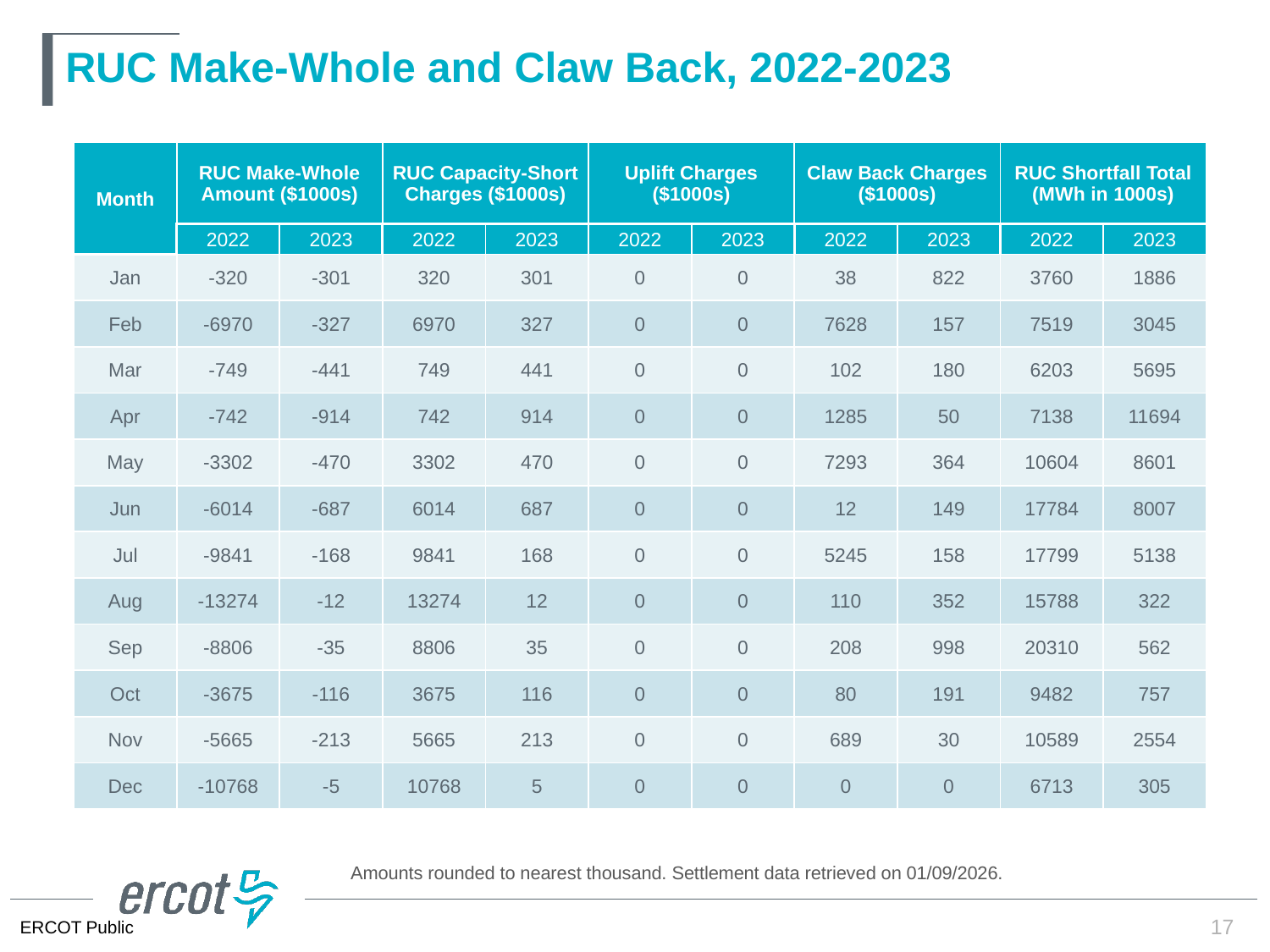

# RUC Make-Whole and Claw Back, 2022-2023
| Month | RUC Make-Whole Amount ($1000s) |  | RUC Capacity-Short Charges ($1000s) |  | Uplift Charges ($1000s) |  | Claw Back Charges ($1000s) |  | RUC Shortfall Total (MWh in 1000s) |  |
| --- | --- | --- | --- | --- | --- | --- | --- | --- | --- | --- |
|  | 2022 | 2023 | 2022 | 2023 | 2022 | 2023 | 2022 | 2023 | 2022 | 2023 |
| Jan | -320 | -301 | 320 | 301 | 0 | 0 | 38 | 822 | 3760 | 1886 |
| Feb | -6970 | -327 | 6970 | 327 | 0 | 0 | 7628 | 157 | 7519 | 3045 |
| Mar | -749 | -441 | 749 | 441 | 0 | 0 | 102 | 180 | 6203 | 5695 |
| Apr | -742 | -914 | 742 | 914 | 0 | 0 | 1285 | 50 | 7138 | 11694 |
| May | -3302 | -470 | 3302 | 470 | 0 | 0 | 7293 | 364 | 10604 | 8601 |
| Jun | -6014 | -687 | 6014 | 687 | 0 | 0 | 12 | 149 | 17784 | 8007 |
| Jul | -9841 | -168 | 9841 | 168 | 0 | 0 | 5245 | 158 | 17799 | 5138 |
| Aug | -13274 | -12 | 13274 | 12 | 0 | 0 | 110 | 352 | 15788 | 322 |
| Sep | -8806 | -35 | 8806 | 35 | 0 | 0 | 208 | 998 | 20310 | 562 |
| Oct | -3675 | -116 | 3675 | 116 | 0 | 0 | 80 | 191 | 9482 | 757 |
| Nov | -5665 | -213 | 5665 | 213 | 0 | 0 | 689 | 30 | 10589 | 2554 |
| Dec | -10768 | -5 | 10768 | 5 | 0 | 0 | 0 | 0 | 6713 | 305 |
Amounts rounded to nearest thousand. Settlement data retrieved on 01/09/2026.
17